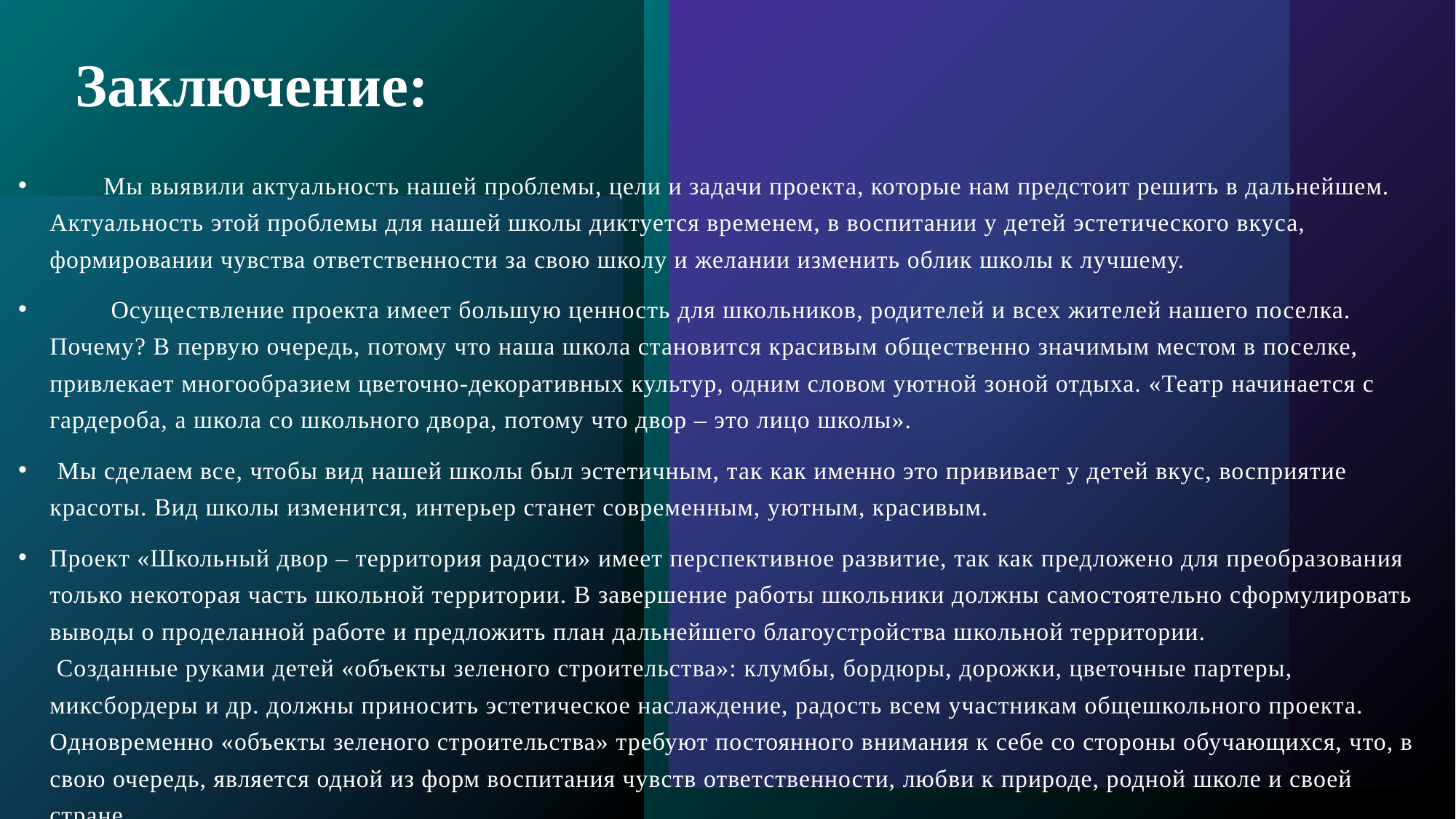

# Заключение:

       Мы выявили актуальность нашей проблемы, цели и задачи проекта, которые нам предстоит решить в дальнейшем. Актуальность этой проблемы для нашей школы диктуется временем, в воспитании у детей эстетического вкуса, формировании чувства ответственности за свою школу и желании изменить облик школы к лучшему.
        Осуществление проекта имеет большую ценность для школьников, родителей и всех жителей нашего поселка. Почему? В первую очередь, потому что наша школа становится красивым общественно значимым местом в поселке, привлекает многообразием цветочно-декоративных культур, одним словом уютной зоной отдыха. «Театр начинается с гардероба, а школа со школьного двора, потому что двор – это лицо школы».
 Мы сделаем все, чтобы вид нашей школы был эстетичным, так как именно это прививает у детей вкус, восприятие красоты. Вид школы изменится, интерьер станет современным, уютным, красивым.
Проект «Школьный двор – территория радости» имеет перспективное развитие, так как предложено для преобразования только некоторая часть школьной территории. В завершение работы школьники должны самостоятельно сформулировать выводы о проделанной работе и предложить план дальнейшего благоустройства школьной территории.
 Созданные руками детей «объекты зеленого строительства»: клумбы, бордюры, дорожки, цветочные партеры, миксбордеры и др. должны приносить эстетическое наслаждение, радость всем участникам общешкольного проекта. Одновременно «объекты зеленого строительства» требуют постоянного внимания к себе со стороны обучающихся, что, в свою очередь, является одной из форм воспитания чувств ответственности, любви к природе, родной школе и своей стране.